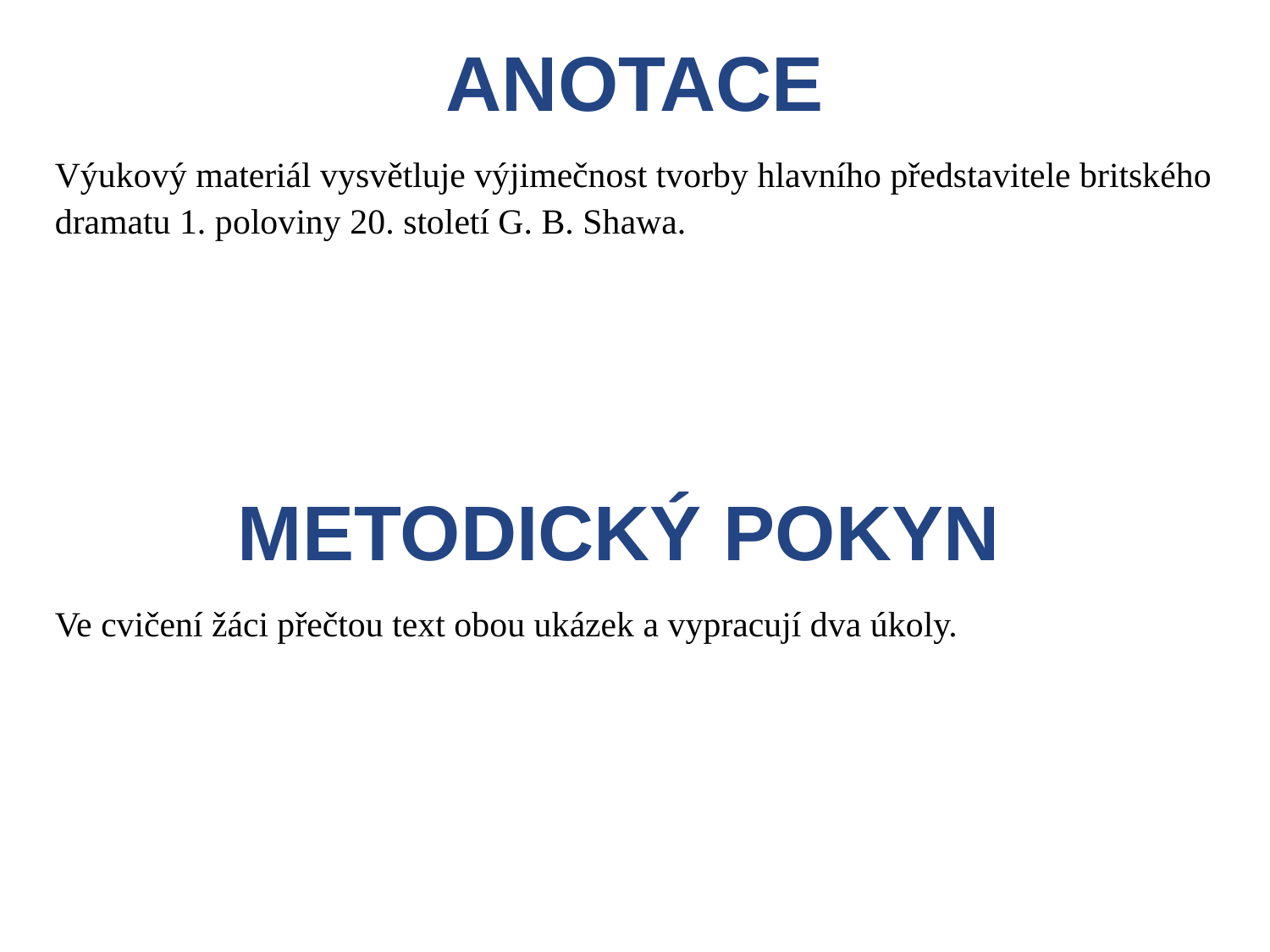

ANOTACE
Výukový materiál vysvětluje výjimečnost tvorby hlavního představitele britského dramatu 1. poloviny 20. století G. B. Shawa.
METODICKÝ POKYN
Ve cvičení žáci přečtou text obou ukázek a vypracují dva úkoly.